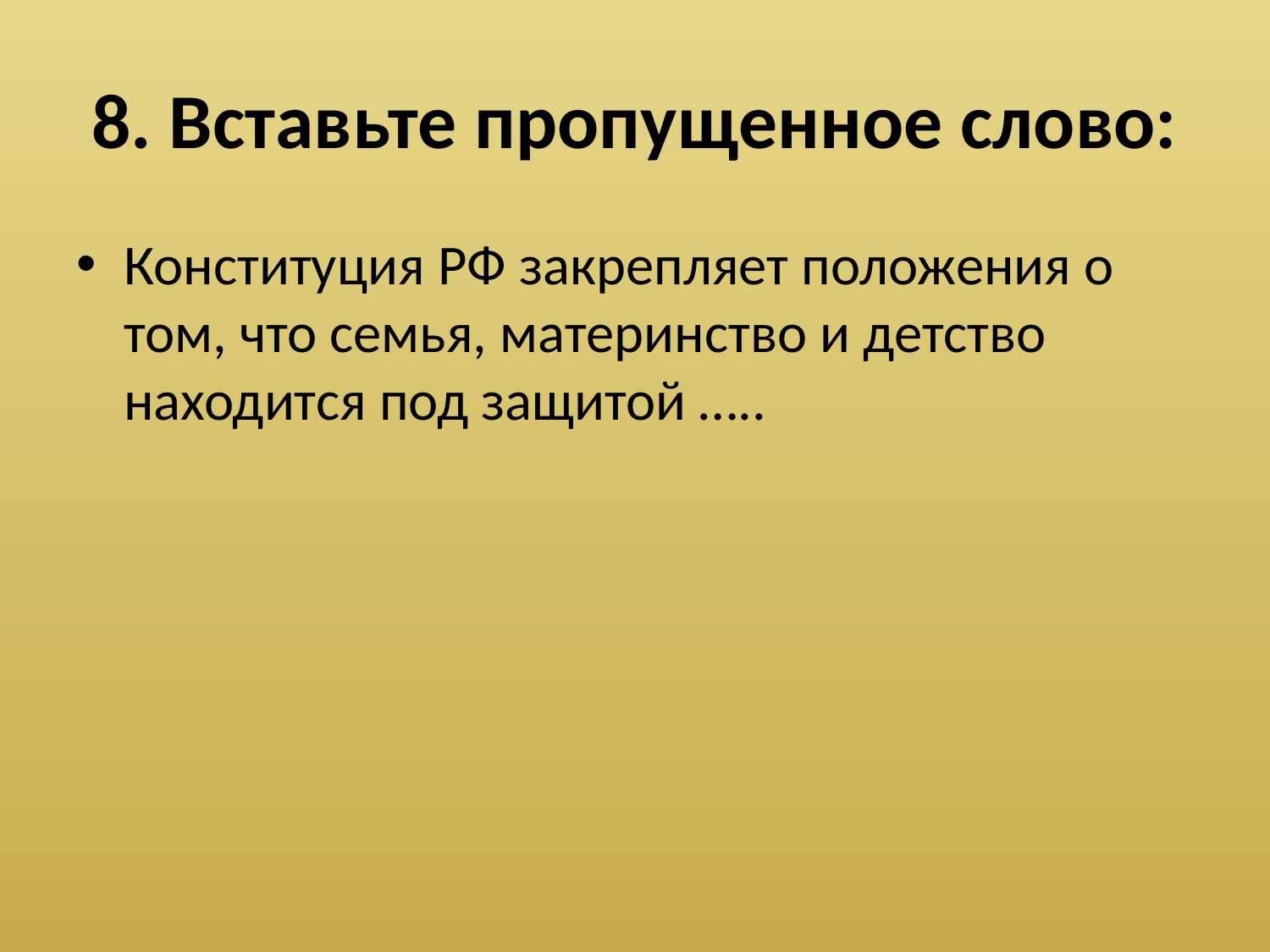

# 8. Вставьте пропущенное слово:
Конституция РФ закрепляет положения о том, что семья, материнство и детство находится под защитой …..